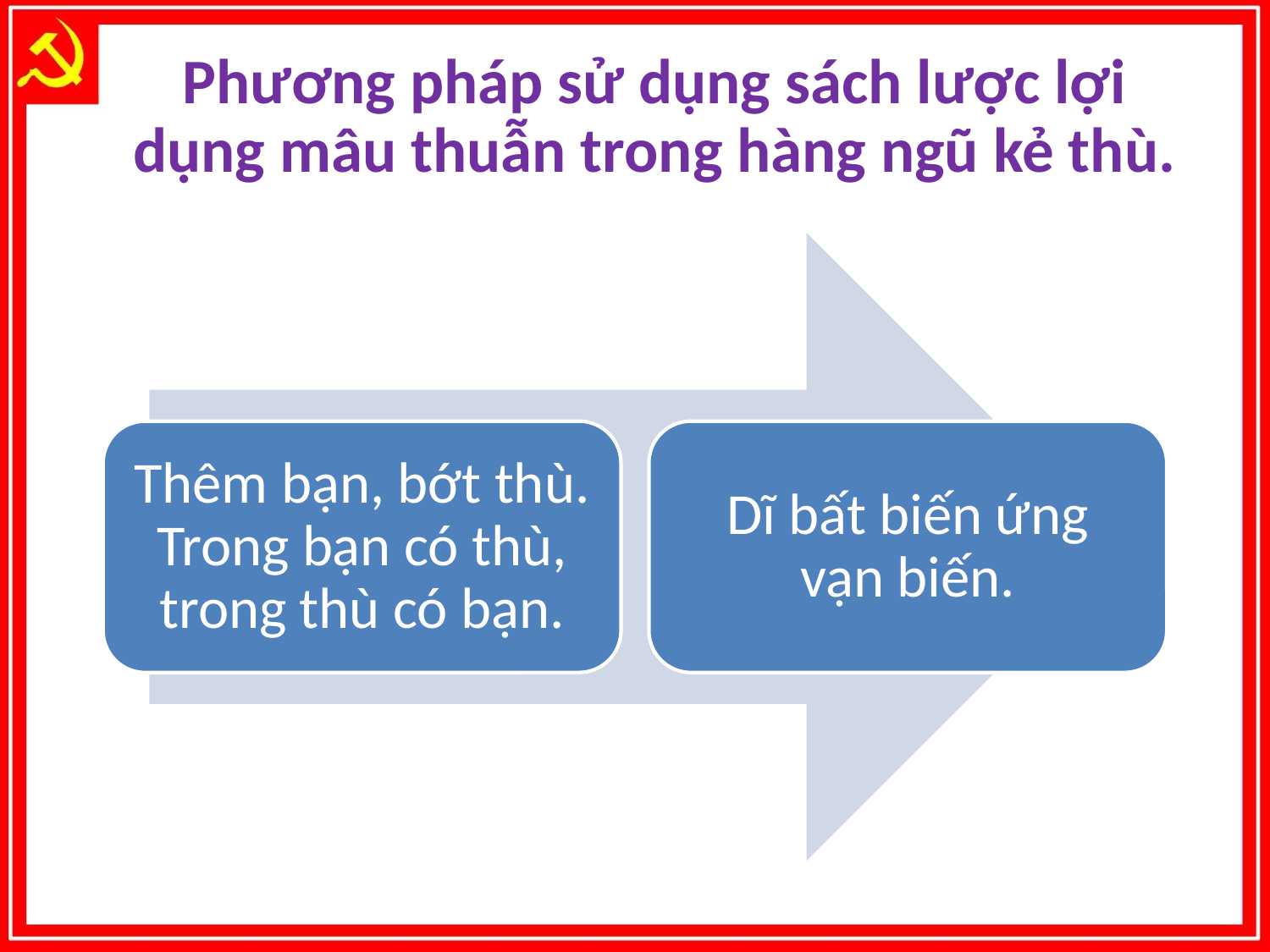

# Phương pháp sử dụng sách lược lợi dụng mâu thuẫn trong hàng ngũ kẻ thù.

Thêm bạn, bớt thù. Trong bạn có thù, trong thù có bạn.

Dĩ bất biến ứng vạn biến.